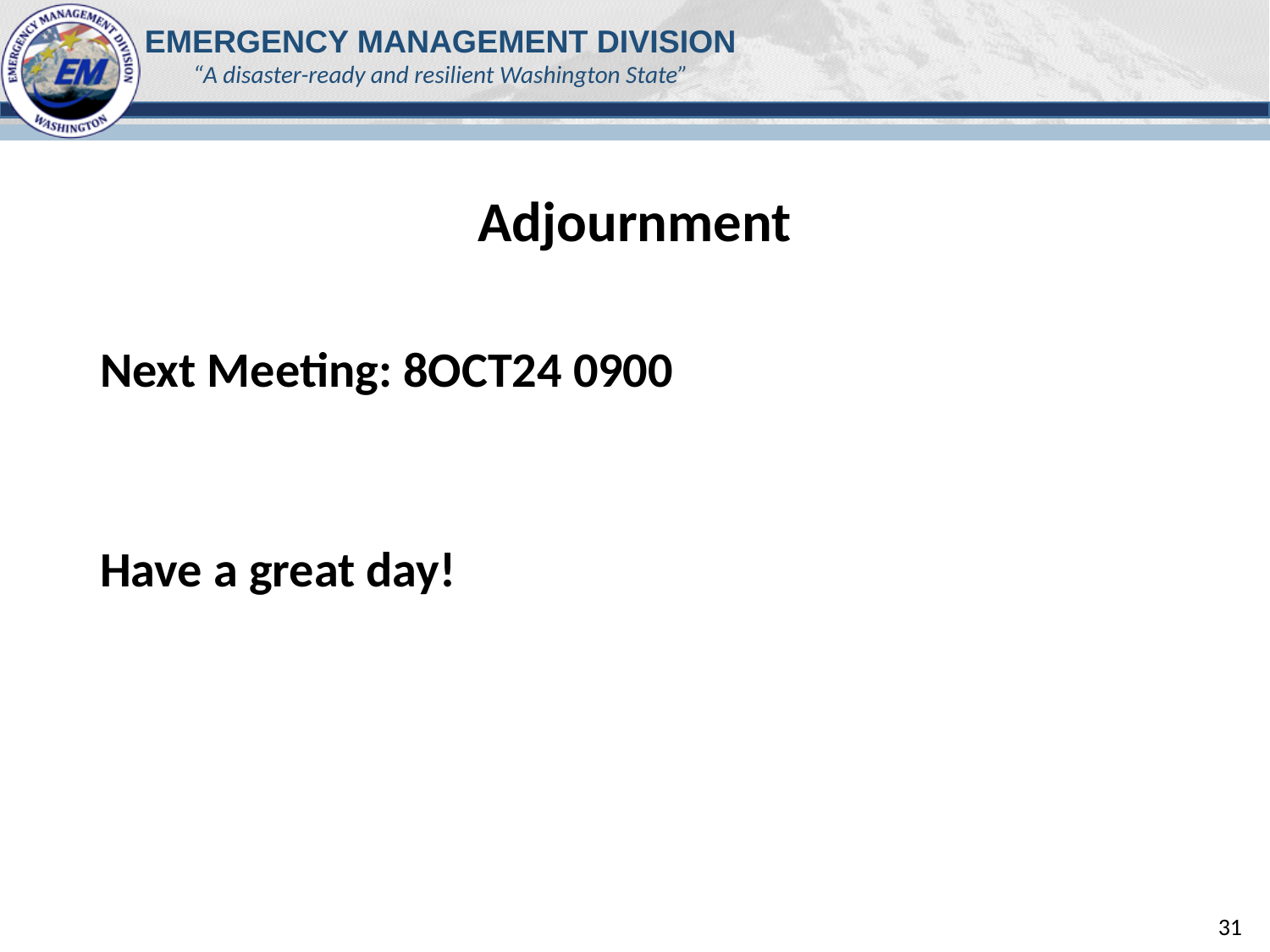

# Adjournment

Next Meeting: 8OCT24 0900

Have a great day!
31